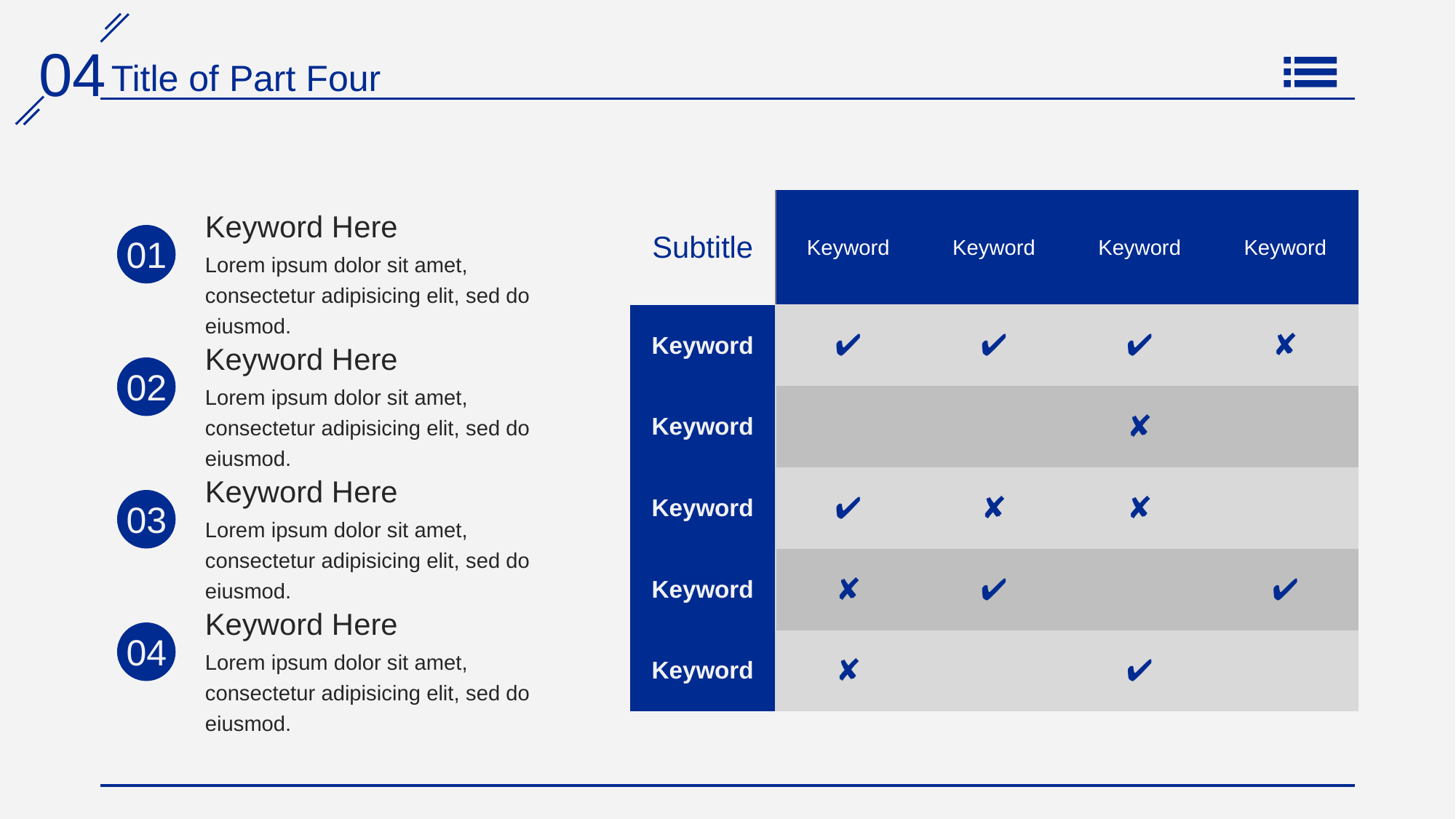

| Subtitle | Keyword | Keyword | Keyword | Keyword |
| --- | --- | --- | --- | --- |
| Keyword | ✔ | ✔ | ✔ | ✘ |
| Keyword |  |  | ✘ |  |
| Keyword | ✔ | ✘ | ✘ |  |
| Keyword | ✘ | ✔ |  | ✔ |
| Keyword | ✘ |  | ✔ |  |
Keyword Here

01
Lorem ipsum dolor sit amet, consectetur adipisicing elit, sed do eiusmod.
Keyword Here

02
Lorem ipsum dolor sit amet, consectetur adipisicing elit, sed do eiusmod.
Keyword Here

03
Lorem ipsum dolor sit amet, consectetur adipisicing elit, sed do eiusmod.
Keyword Here

04
Lorem ipsum dolor sit amet, consectetur adipisicing elit, sed do eiusmod.